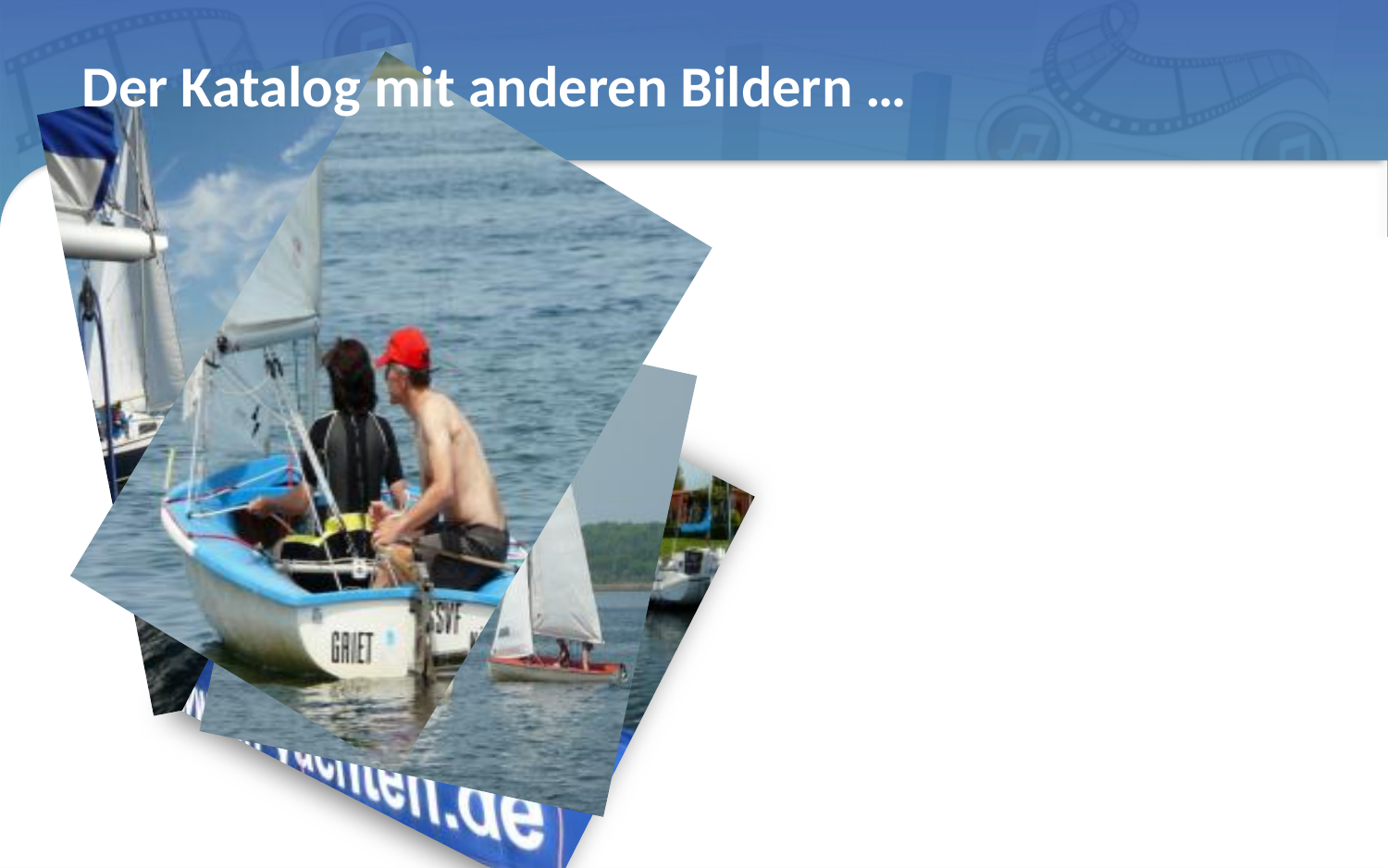

# Der Katalog mit anderen Bildern …